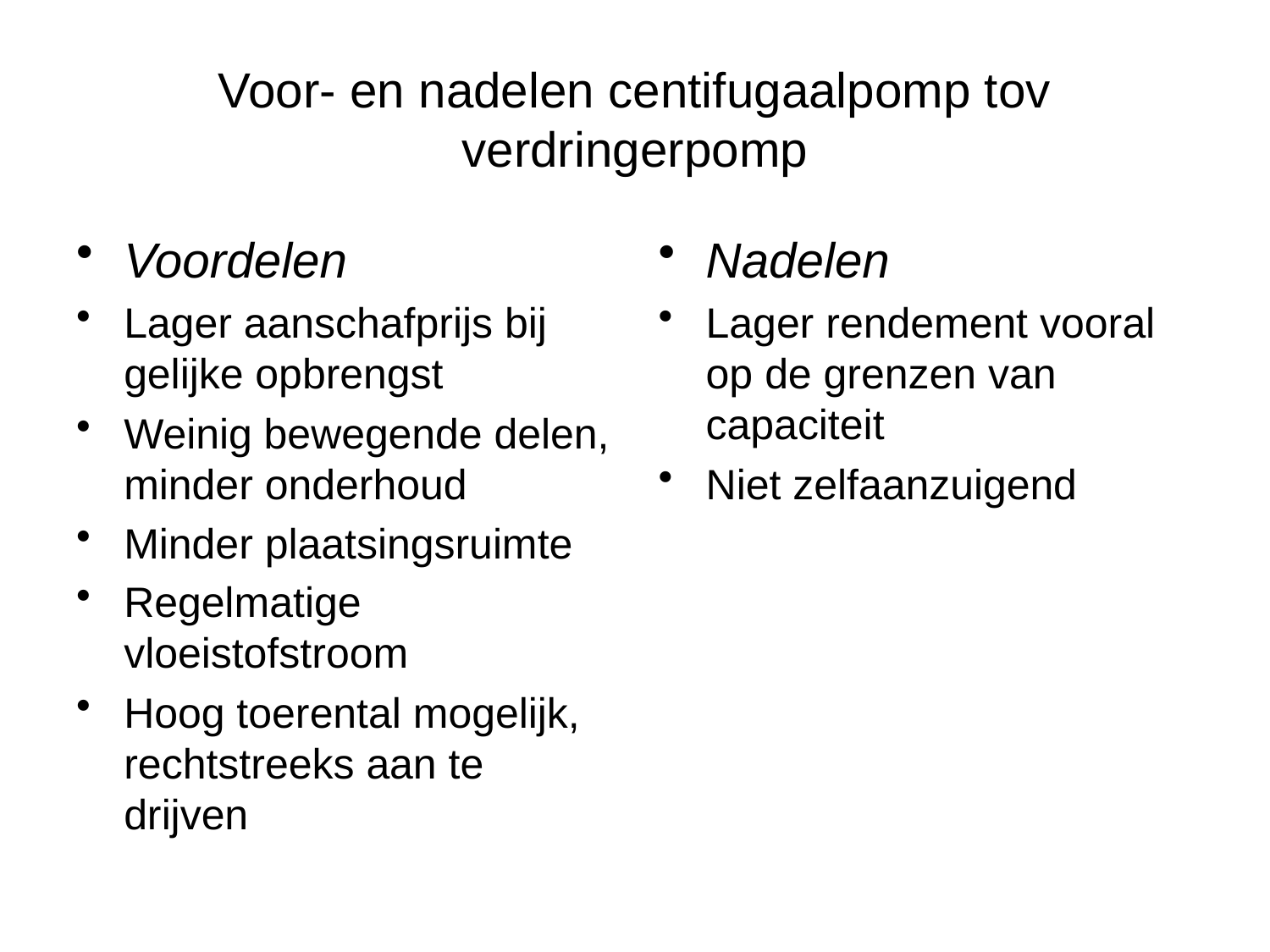

# Voor- en nadelen centifugaalpomp tov verdringerpomp
Voordelen
Lager aanschafprijs bij gelijke opbrengst
Weinig bewegende delen, minder onderhoud
Minder plaatsingsruimte
Regelmatige vloeistofstroom
Hoog toerental mogelijk, rechtstreeks aan te drijven
Nadelen
Lager rendement vooral op de grenzen van capaciteit
Niet zelfaanzuigend